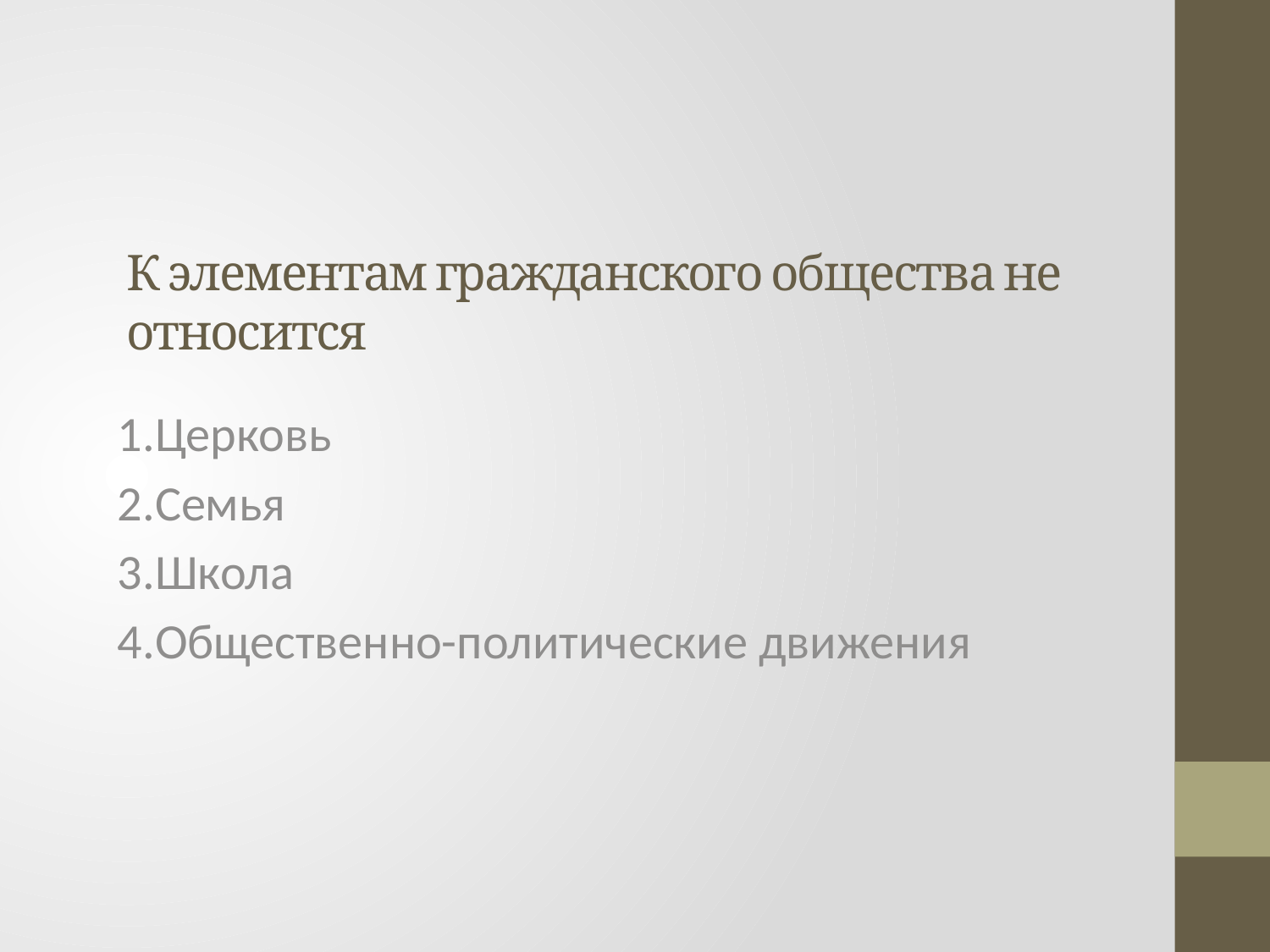

# К элементам гражданского общества не относится
1.Церковь
2.Семья
3.Школа
4.Общественно-политические движения